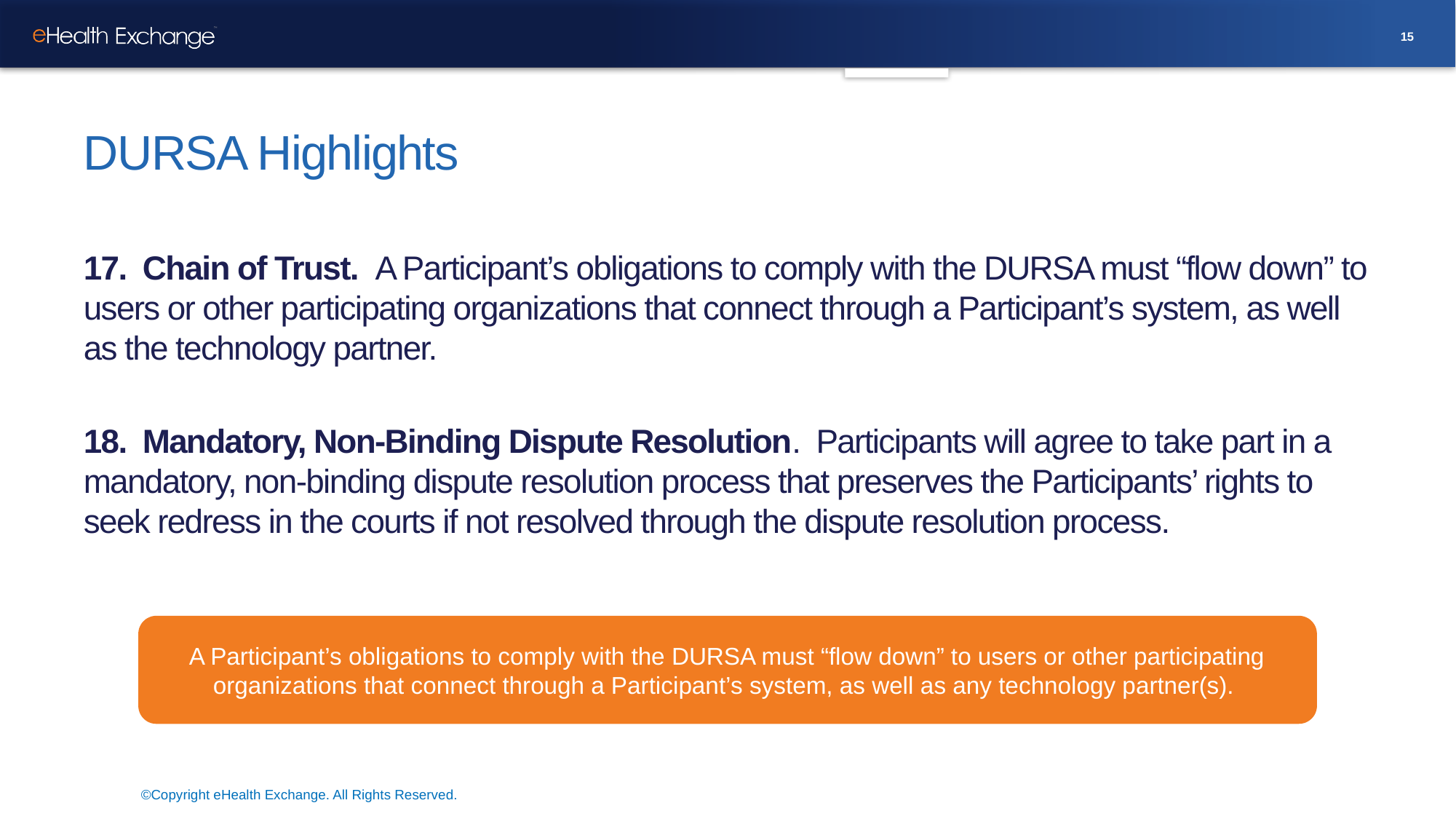

15
# DURSA Highlights
17.  Chain of Trust.  A Participant’s obligations to comply with the DURSA must “flow down” to users or other participating organizations that connect through a Participant’s system, as well as the technology partner.

18.  Mandatory, Non-Binding Dispute Resolution.  Participants will agree to take part in a mandatory, non-binding dispute resolution process that preserves the Participants’ rights to seek redress in the courts if not resolved through the dispute resolution process.

A Participant’s obligations to comply with the DURSA must “flow down” to users or other participating organizations that connect through a Participant’s system, as well as any technology partner(s).
©Copyright eHealth Exchange. All Rights Reserved.